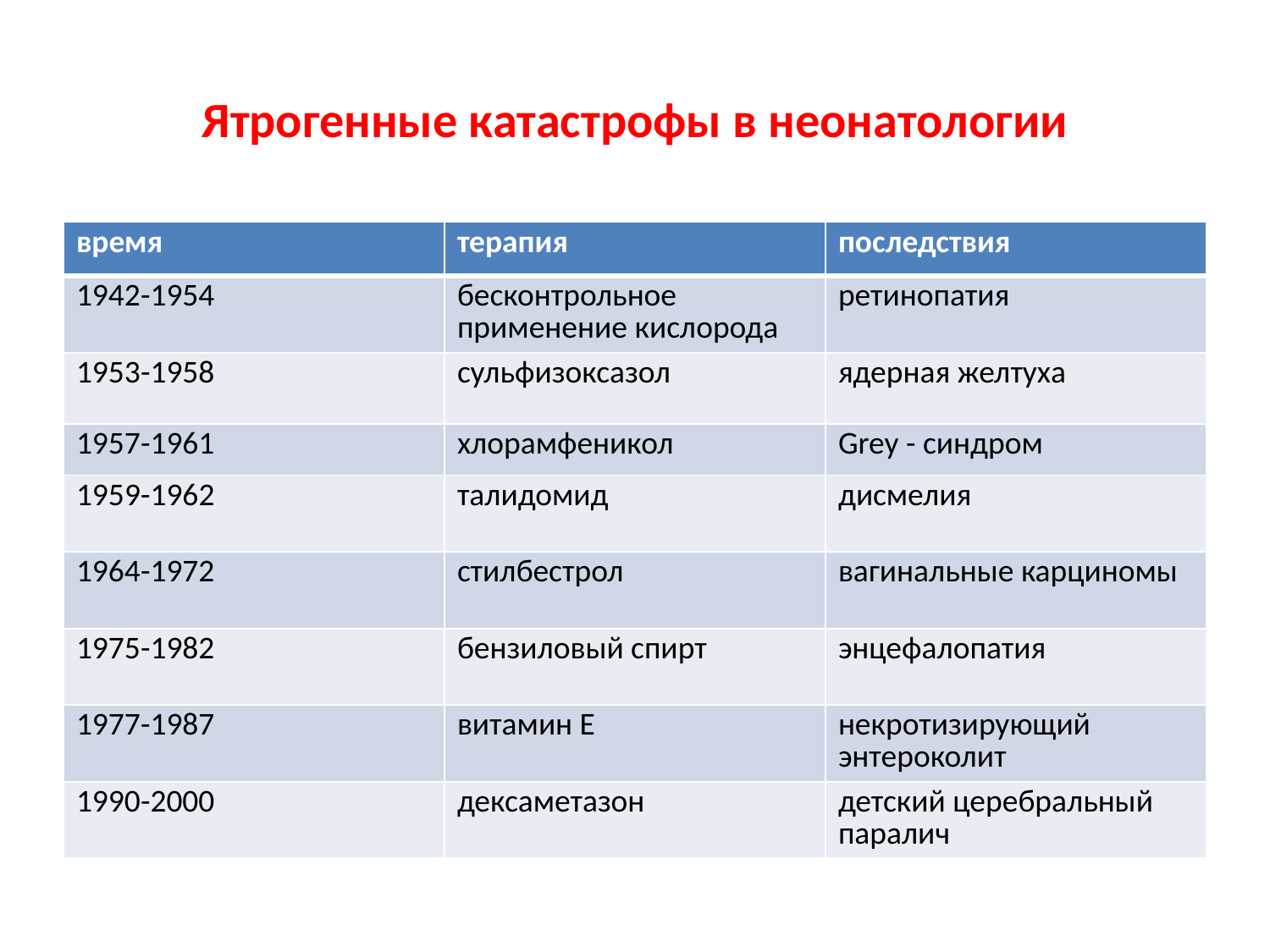

# Ятрогенные катастрофы в неонатологии
| время | терапия | последствия |
| --- | --- | --- |
| 1942-1954 | бесконтрольное применение кислорода | ретинопатия |
| 1953-1958 | сульфизоксазол | ядерная желтуха |
| 1957-1961 | хлорамфеникол | Grey - синдром |
| 1959-1962 | талидомид | дисмелия |
| 1964-1972 | стилбестрол | вагинальные карциномы |
| 1975-1982 | бензиловый спирт | энцефалопатия |
| 1977-1987 | витамин Е | некротизирующий энтероколит |
| 1990-2000 | дексаметазон | детский церебральный паралич |